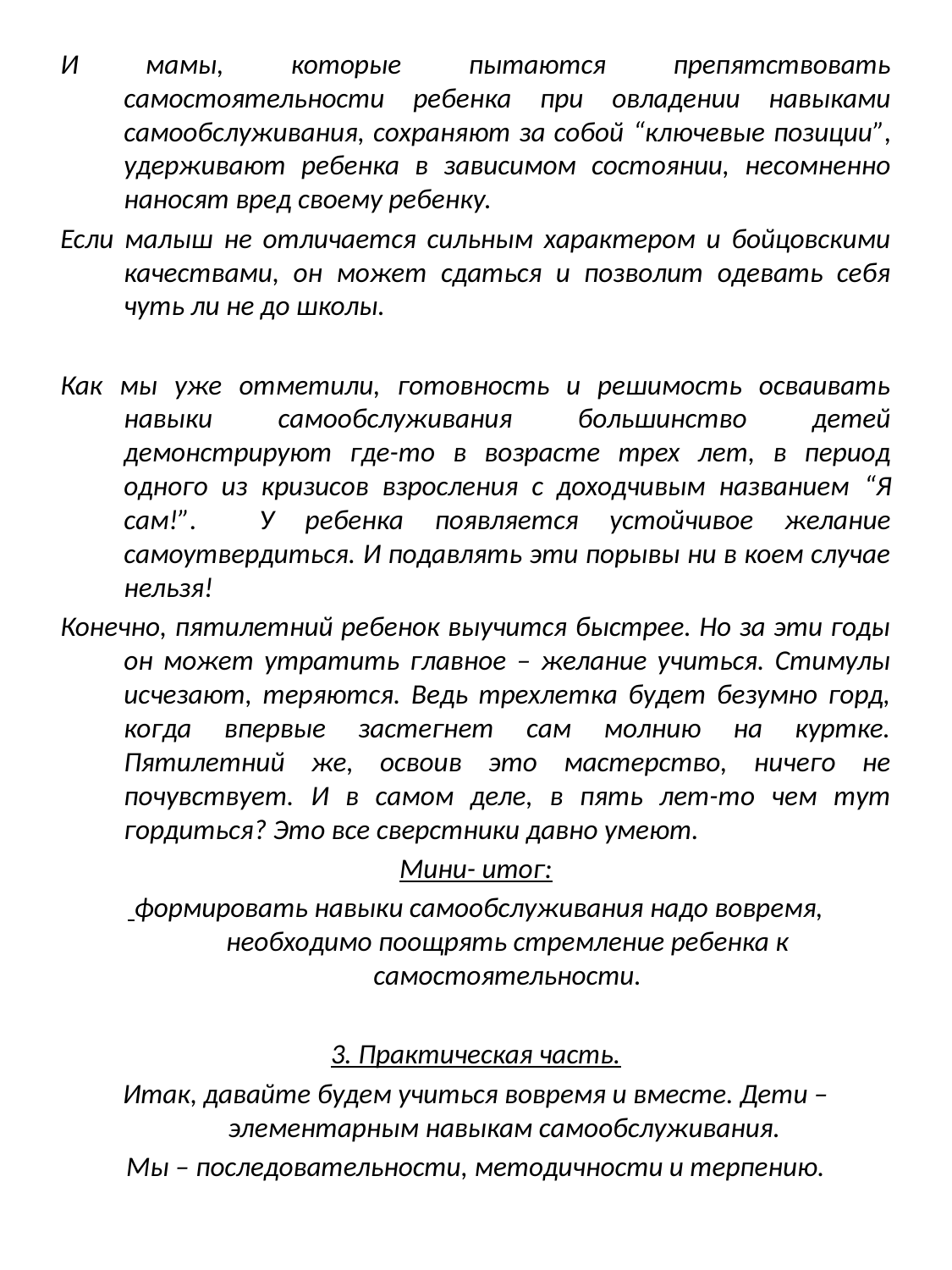

И мамы, которые пытаются препятствовать самостоятельности ребенка при овладении навыками самообслуживания, сохраняют за собой “ключевые позиции”, удерживают ребенка в зависимом состоянии, несомненно наносят вред своему ребенку.
Если малыш не отличается сильным характером и бойцовскими качествами, он может сдаться и позволит одевать себя чуть ли не до школы.

Как мы уже отметили, готовность и решимость осваивать навыки самообслуживания большинство детей демонстрируют где-то в возрасте трех лет, в период одного из кризисов взросления с доходчивым названием “Я сам!”.  У ребенка появляется устойчивое желание самоутвердиться. И подавлять эти порывы ни в коем случае нельзя!
Конечно, пятилетний ребенок выучится быстрее. Но за эти годы он может утратить главное – желание учиться. Стимулы исчезают, теряются. Ведь трехлетка будет безумно горд, когда впервые застегнет сам молнию на куртке. Пятилетний же, освоив это мастерство, ничего не почувствует. И в самом деле, в пять лет-то чем тут гордиться? Это все сверстники давно умеют.
Мини- итог:
 формировать навыки самообслуживания надо вовремя, необходимо поощрять стремление ребенка к самостоятельности.

3. Практическая часть.
Итак, давайте будем учиться вовремя и вместе. Дети – элементарным навыкам самообслуживания.
Мы – последовательности, методичности и терпению.